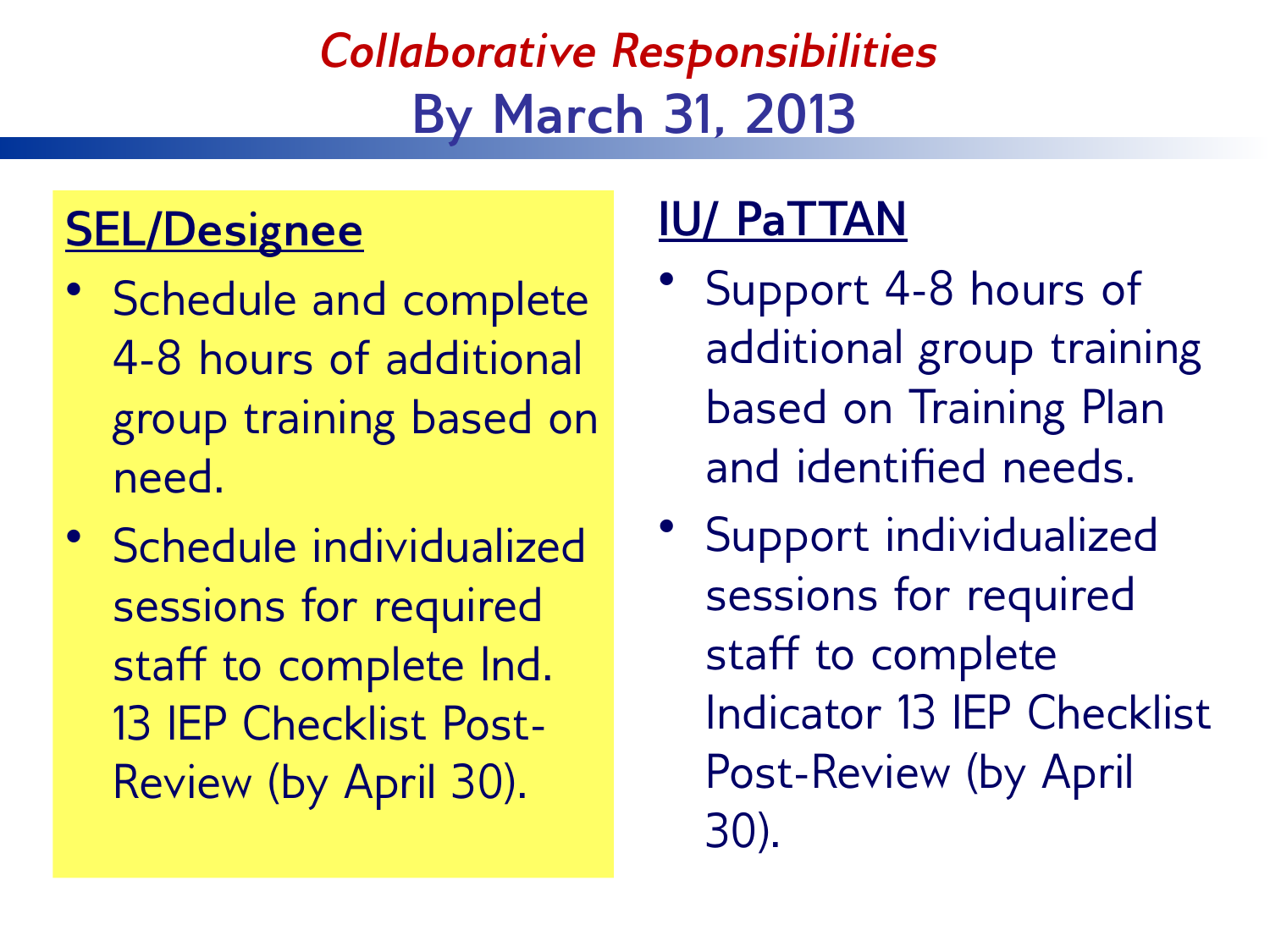

# Collaborative Responsibilities By March 31, 2013
IU/ PaTTAN
Support 4-8 hours of additional group training based on Training Plan and identified needs.
Support individualized sessions for required staff to complete Indicator 13 IEP Checklist Post-Review (by April 30).
SEL/Designee
Schedule and complete 4-8 hours of additional group training based on need.
Schedule individualized sessions for required staff to complete Ind. 13 IEP Checklist Post-Review (by April 30).